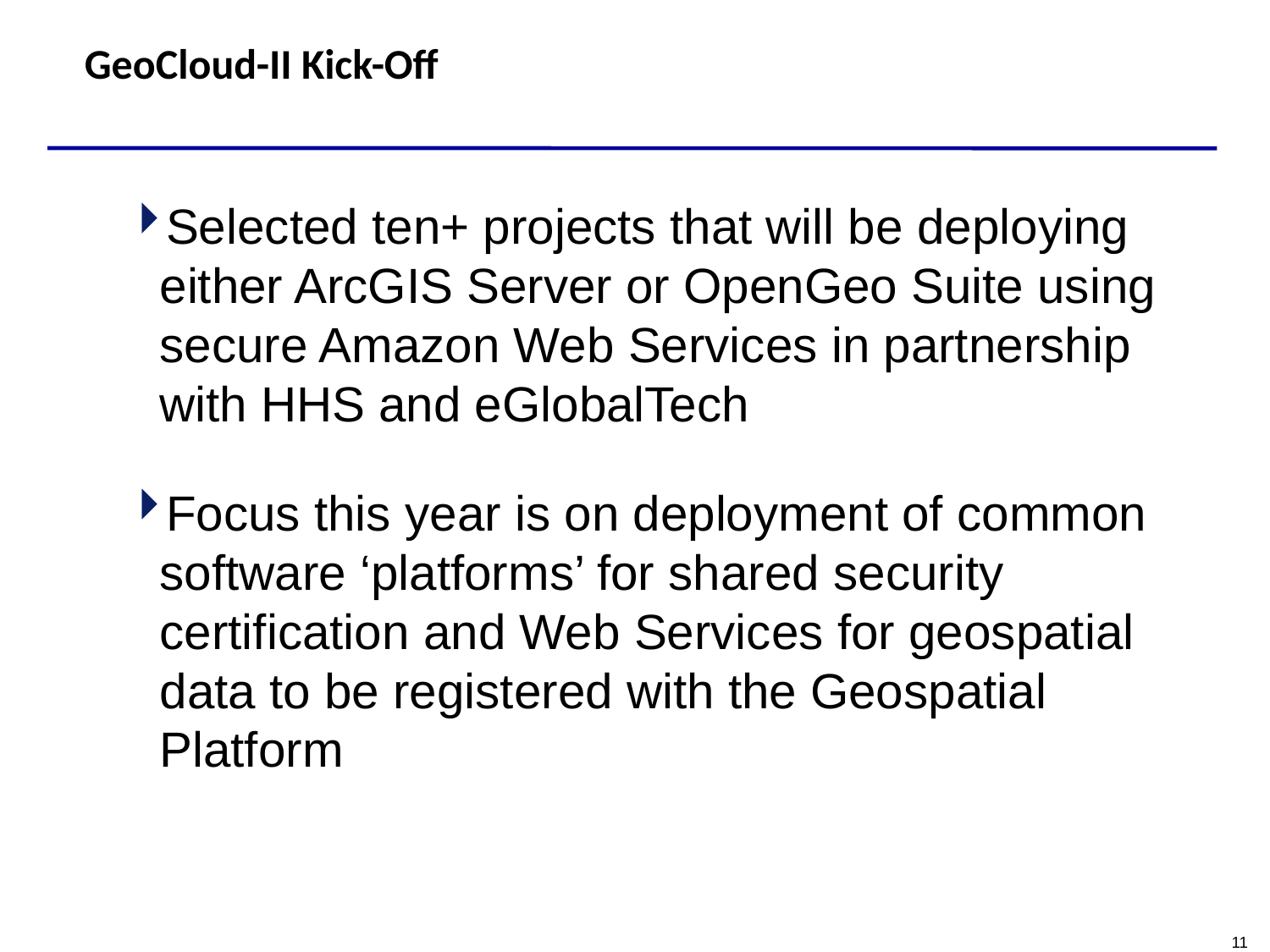

# GeoCloud-II Kick-Off
Selected ten+ projects that will be deploying either ArcGIS Server or OpenGeo Suite using secure Amazon Web Services in partnership with HHS and eGlobalTech
Focus this year is on deployment of common software ‘platforms’ for shared security certification and Web Services for geospatial data to be registered with the Geospatial Platform